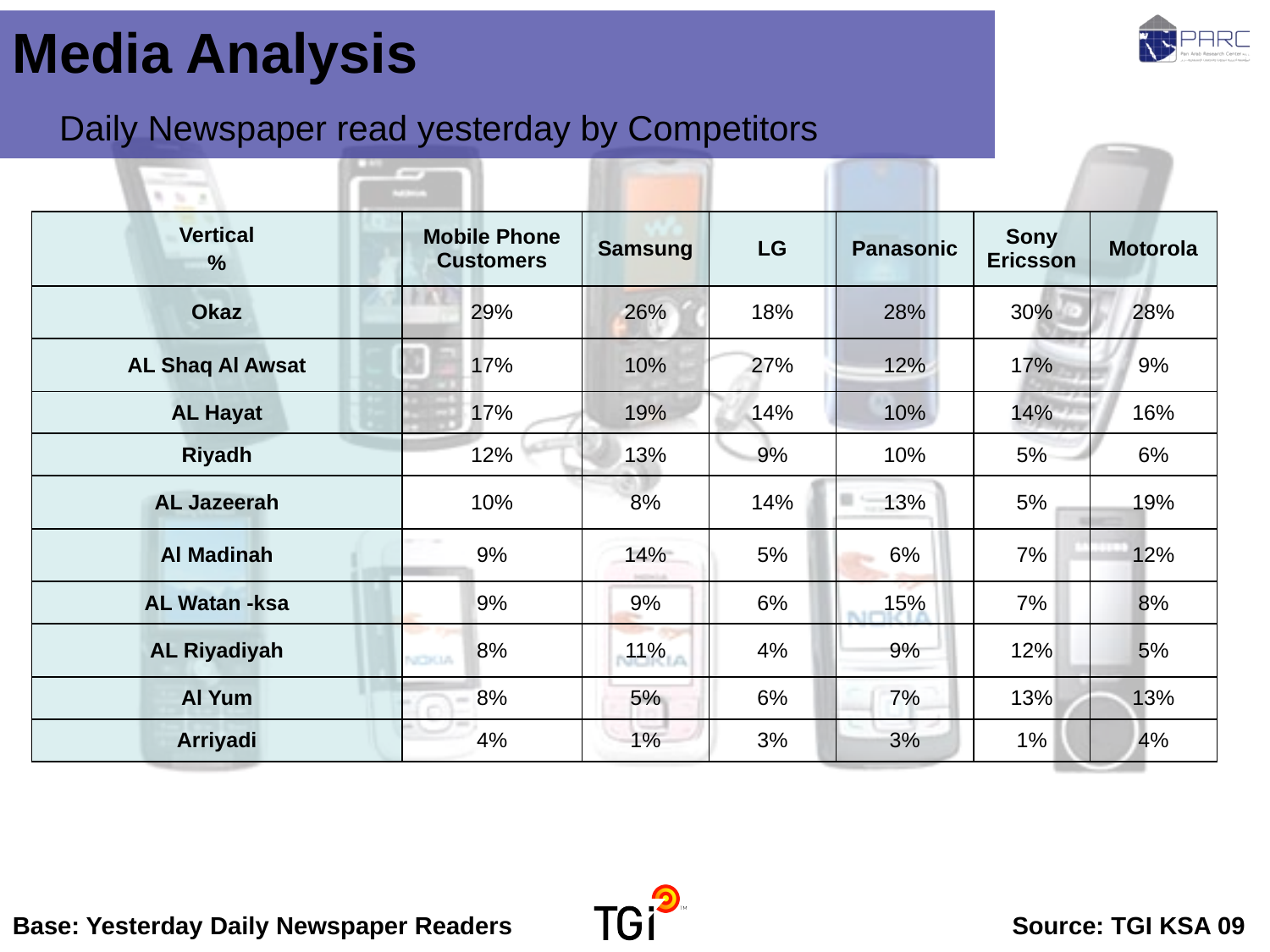

Media Analysis                                        Daily Newspaper read yesterday by Competitors
| Vertical % | Mobile Phone Customers | Samsung | LG | Panasonic | Sony Ericsson | Motorola |
| --- | --- | --- | --- | --- | --- | --- |
| Okaz | 29% | 26% | 18% | 28% | 30% | 28% |
| AL Shaq Al Awsat | 17% | 10% | 27% | 12% | 17% | 9% |
| AL Hayat | 17% | 19% | 14% | 10% | 14% | 16% |
| Riyadh | 12% | 13% | 9% | 10% | 5% | 6% |
| AL Jazeerah | 10% | 8% | 14% | 13% | 5% | 19% |
| Al Madinah | 9% | 14% | 5% | 6% | 7% | 12% |
| AL Watan -ksa | 9% | 9% | 6% | 15% | 7% | 8% |
| AL Riyadiyah | 8% | 11% | 4% | 9% | 12% | 5% |
| Al Yum | 8% | 5% | 6% | 7% | 13% | 13% |
| Arriyadi | 4% | 1% | 3% | 3% | 1% | 4% |
Base: Yesterday Daily Newspaper Readers	Source: TGI KSA 09